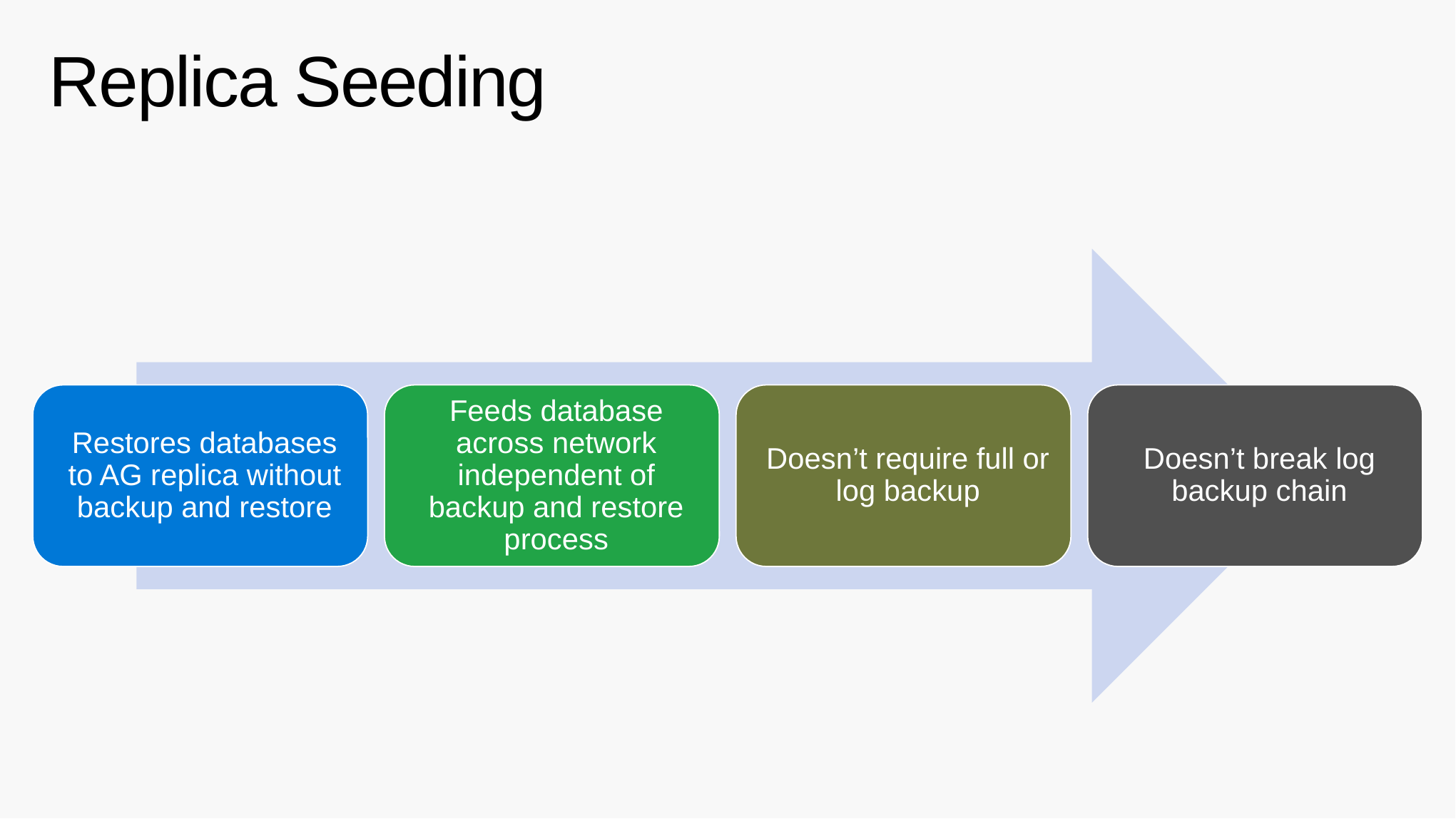

# Replica Seeding

Restores databases to AG replica without backup and restore
Feeds database across network independent of backup and restore process
Doesn’t require full or log backup
Doesn’t break log backup chain